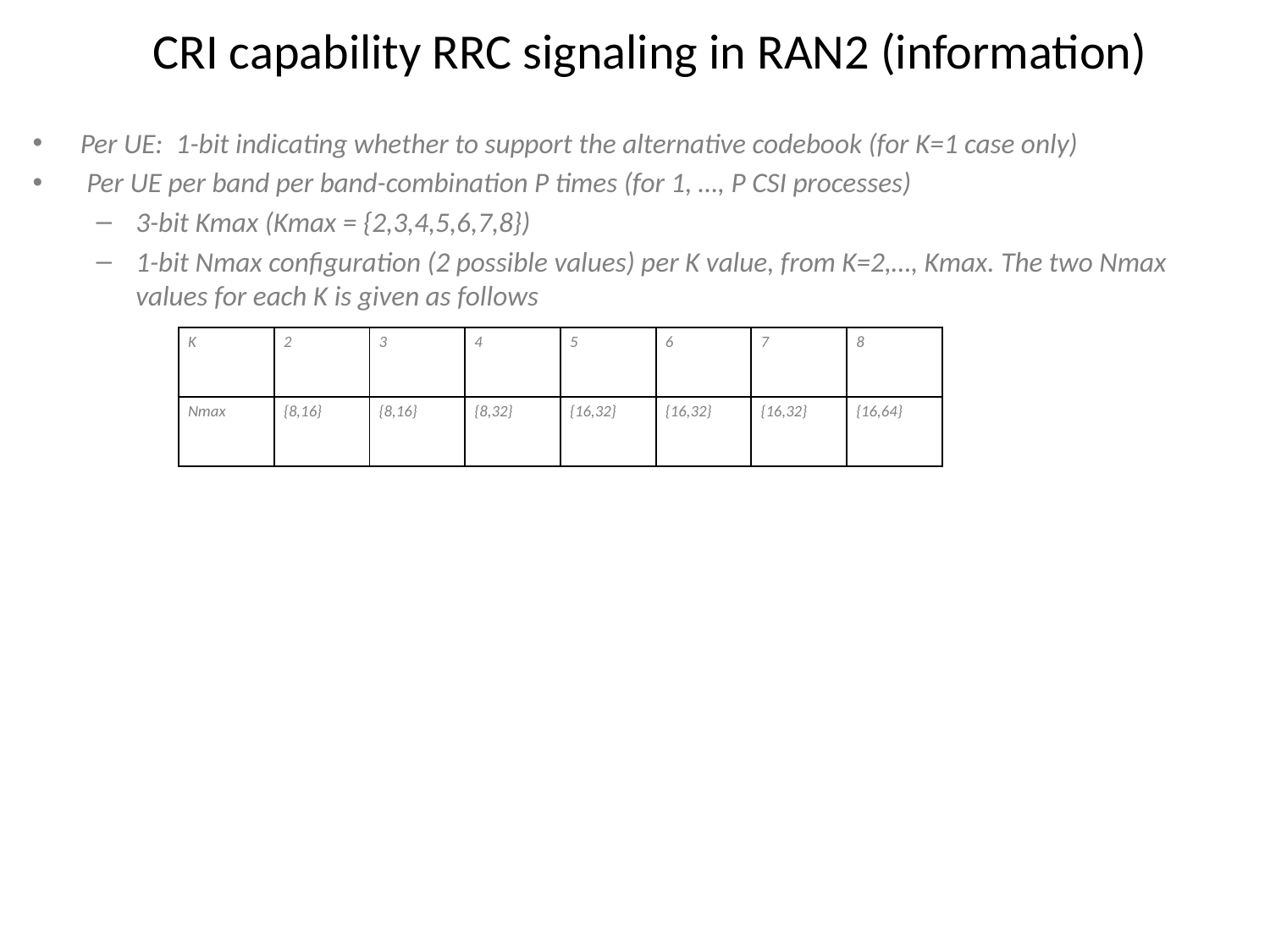

CRI capability RRC signaling in RAN2 (information)
Per UE:  1-bit indicating whether to support the alternative codebook (for K=1 case only)
 Per UE per band per band-combination P times (for 1, …, P CSI processes)
3-bit Kmax (Kmax = {2,3,4,5,6,7,8})
1-bit Nmax configuration (2 possible values) per K value, from K=2,…, Kmax. The two Nmax values for each K is given as follows
| K | 2 | 3 | 4 | 5 | 6 | 7 | 8 |
| --- | --- | --- | --- | --- | --- | --- | --- |
| Nmax | {8,16} | {8,16} | {8,32} | {16,32} | {16,32} | {16,32} | {16,64} |